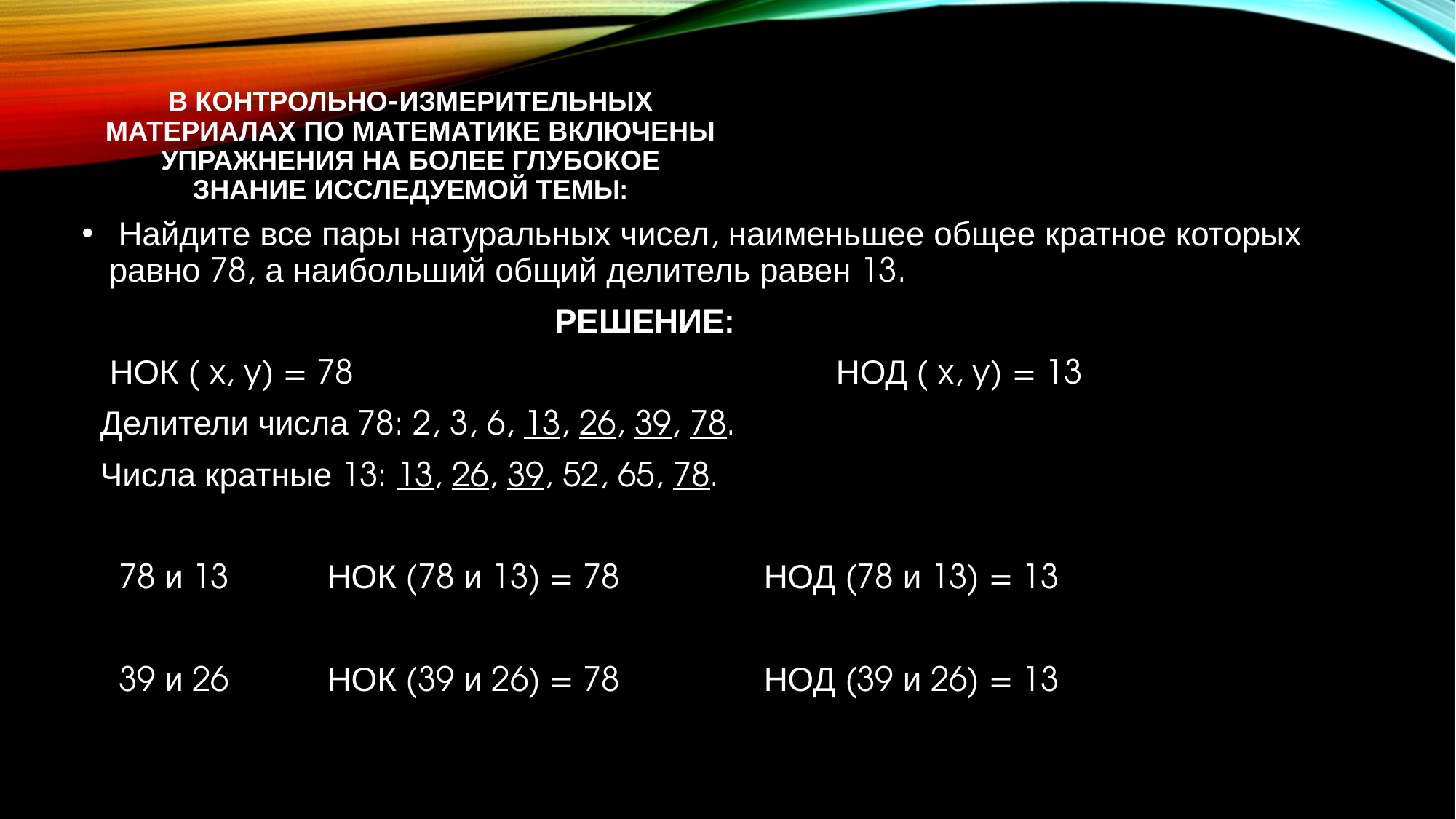

# В контрольно-измерительных материалах по математике включены упражнения на более глубокое знание исследуемой темы:
 Найдите все пары натуральных чисел, наименьшее общее кратное которых равно 78, а наибольший общий делитель равен 13.
                                                   РЕШЕНИЕ:
   НОК ( x, y) = 78                                                    НОД ( x, y) = 13
  Делители числа 78: 2, 3, 6, 13, 26, 39, 78.
  Числа кратные 13: 13, 26, 39, 52, 65, 78.

    78 и 13	НОК (78 и 13) = 78		НОД (78 и 13) = 13

    39 и 26	НОК (39 и 26) = 78		НОД (39 и 26) = 13